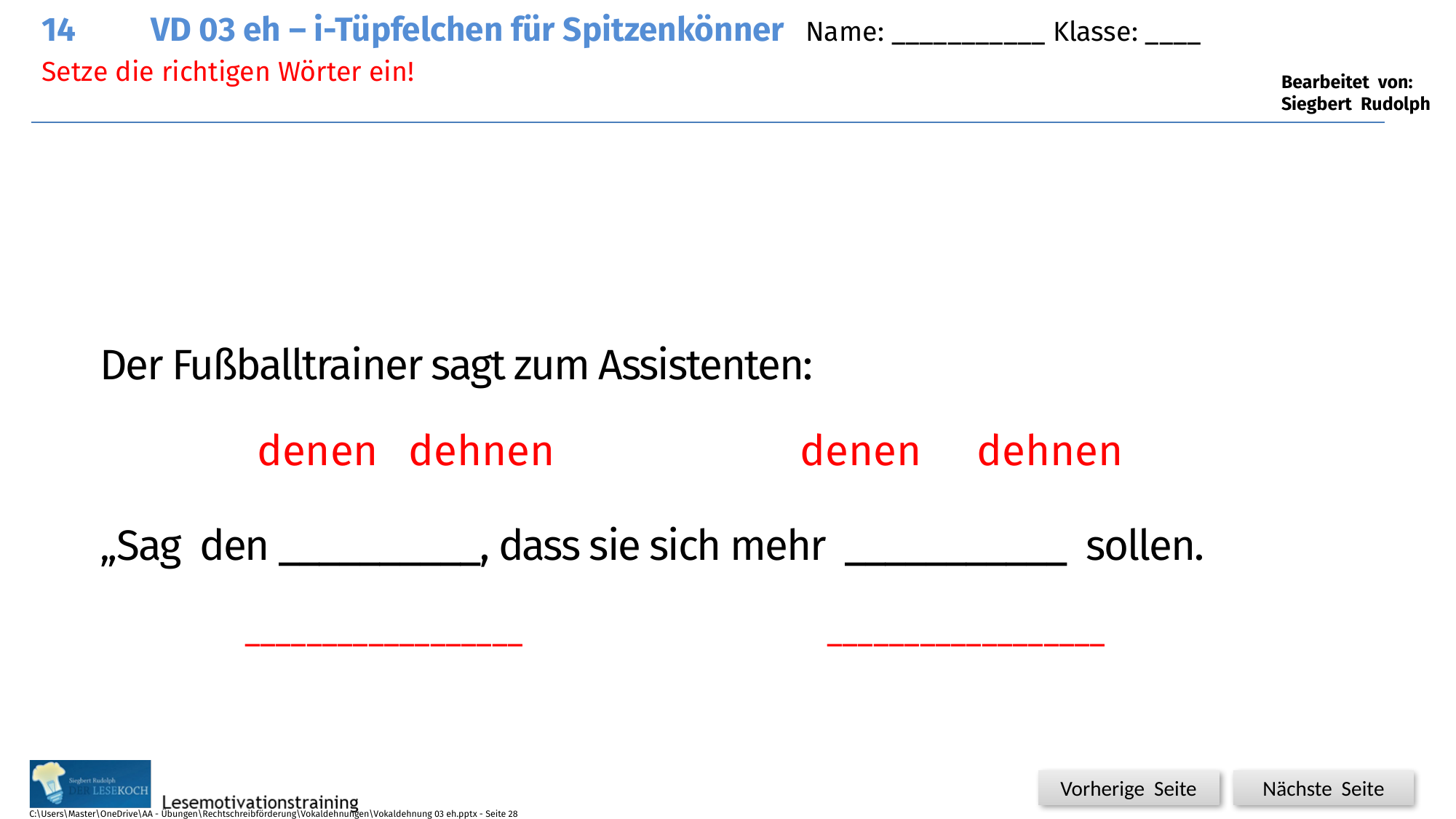

14	VD 03 eh – i-Tüpfelchen für Spitzenkönner	Name: ___________ Klasse: ____
28
Setze die richtigen Wörter ein!
Der Fußballtrainer sagt zum Assistenten:

„Sag  den __________, dass sie sich mehr  ___________  sollen.
denen
dehnen
denen
dehnen
__________________
__________________
C:\Users\Master\OneDrive\AA - Übungen\Rechtschreibförderung\Vokaldehnungen\Vokaldehnung 03 eh.pptx - Seite 28